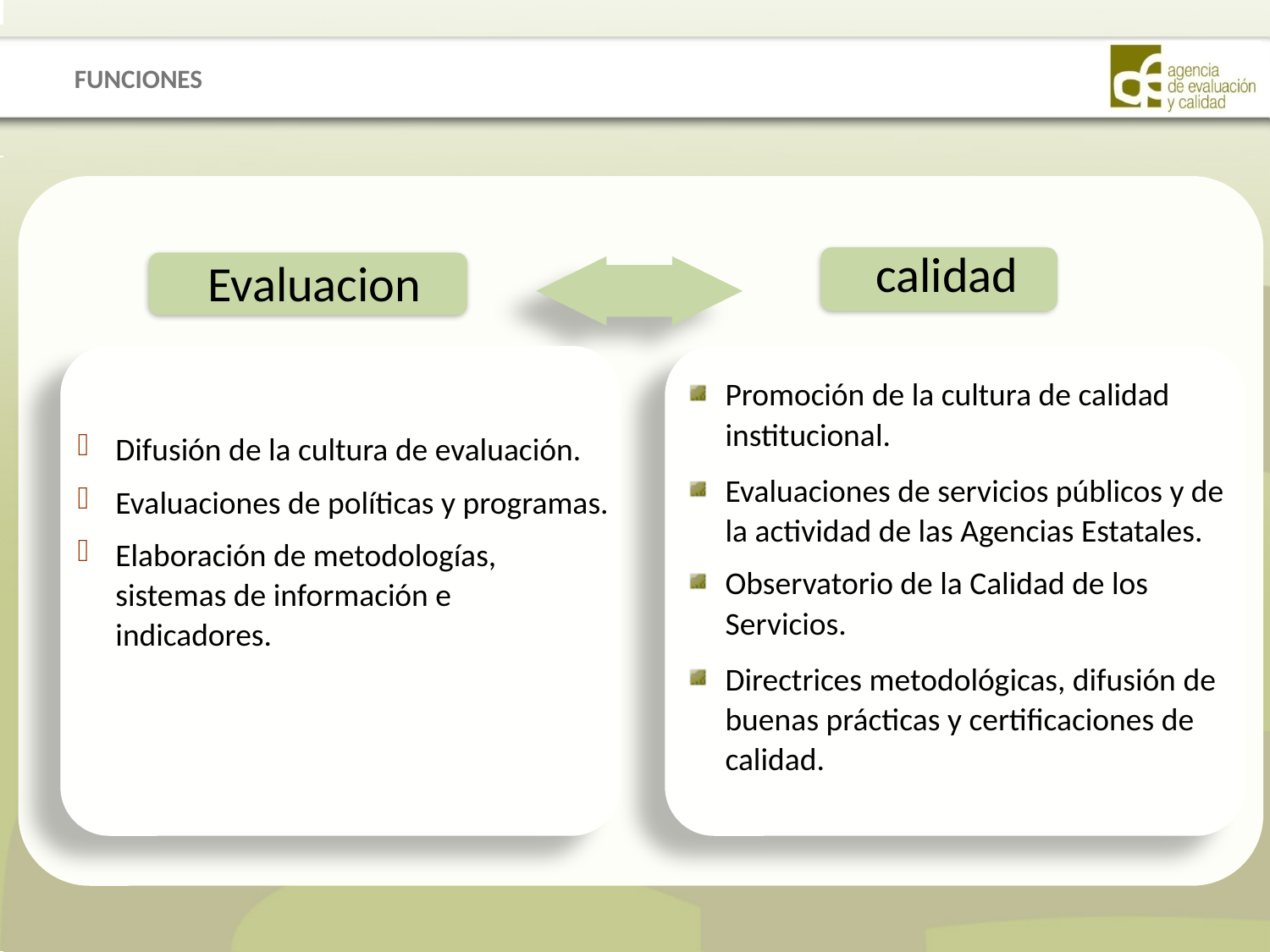

FUNCIONES

calidad
Evaluacion

Promoción de la cultura de calidad institucional.
Evaluaciones de servicios públicos y de la actividad de las Agencias Estatales.
Observatorio de la Calidad de los Servicios.
Directrices metodológicas, difusión de buenas prácticas y certificaciones de calidad.

Difusión de la cultura de evaluación.
Evaluaciones de políticas y programas.
Elaboración de metodologías, sistemas de información e indicadores.